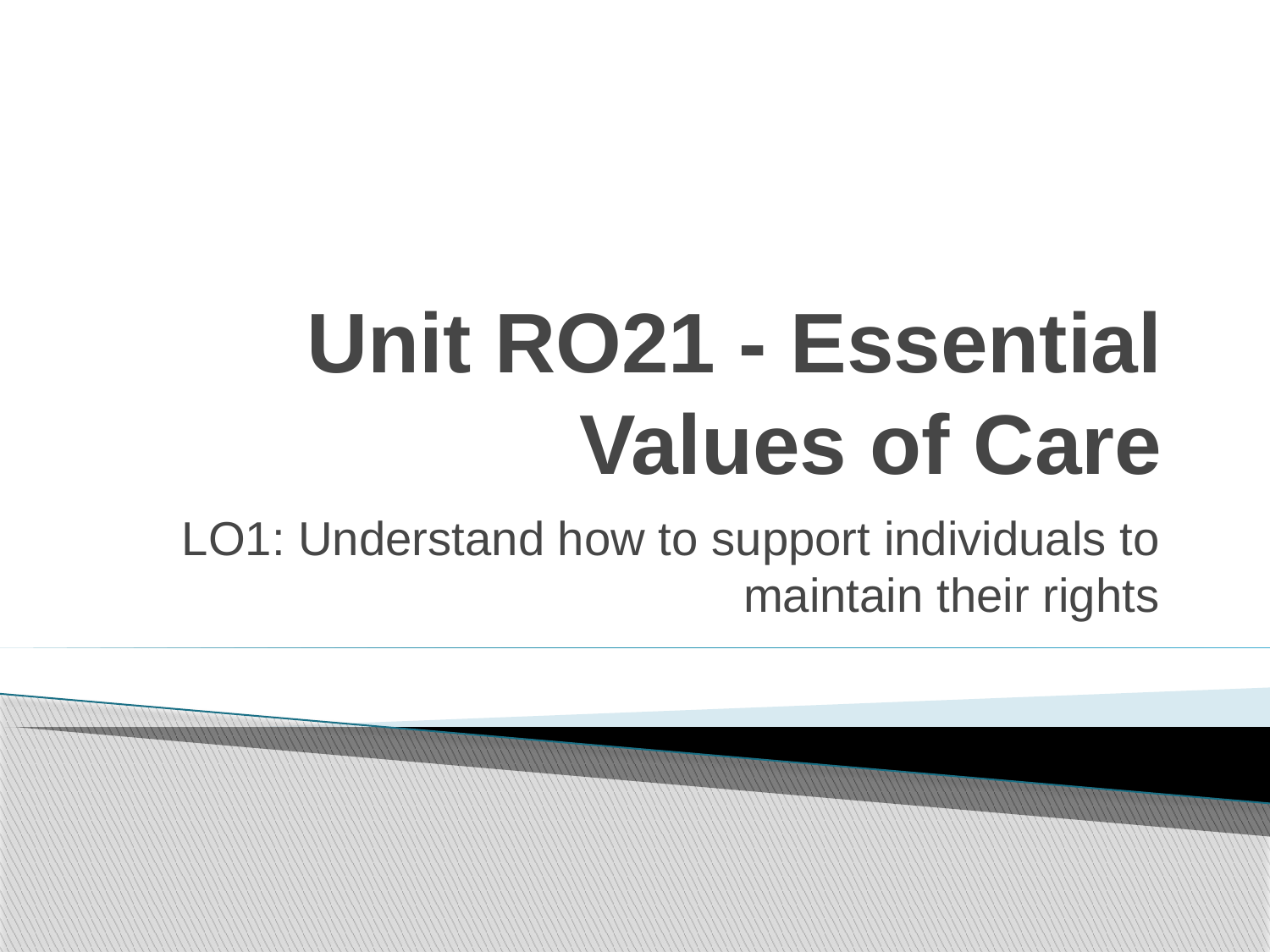

# Unit RO21 - Essential Values of Care
LO1: Understand how to support individuals to maintain their rights